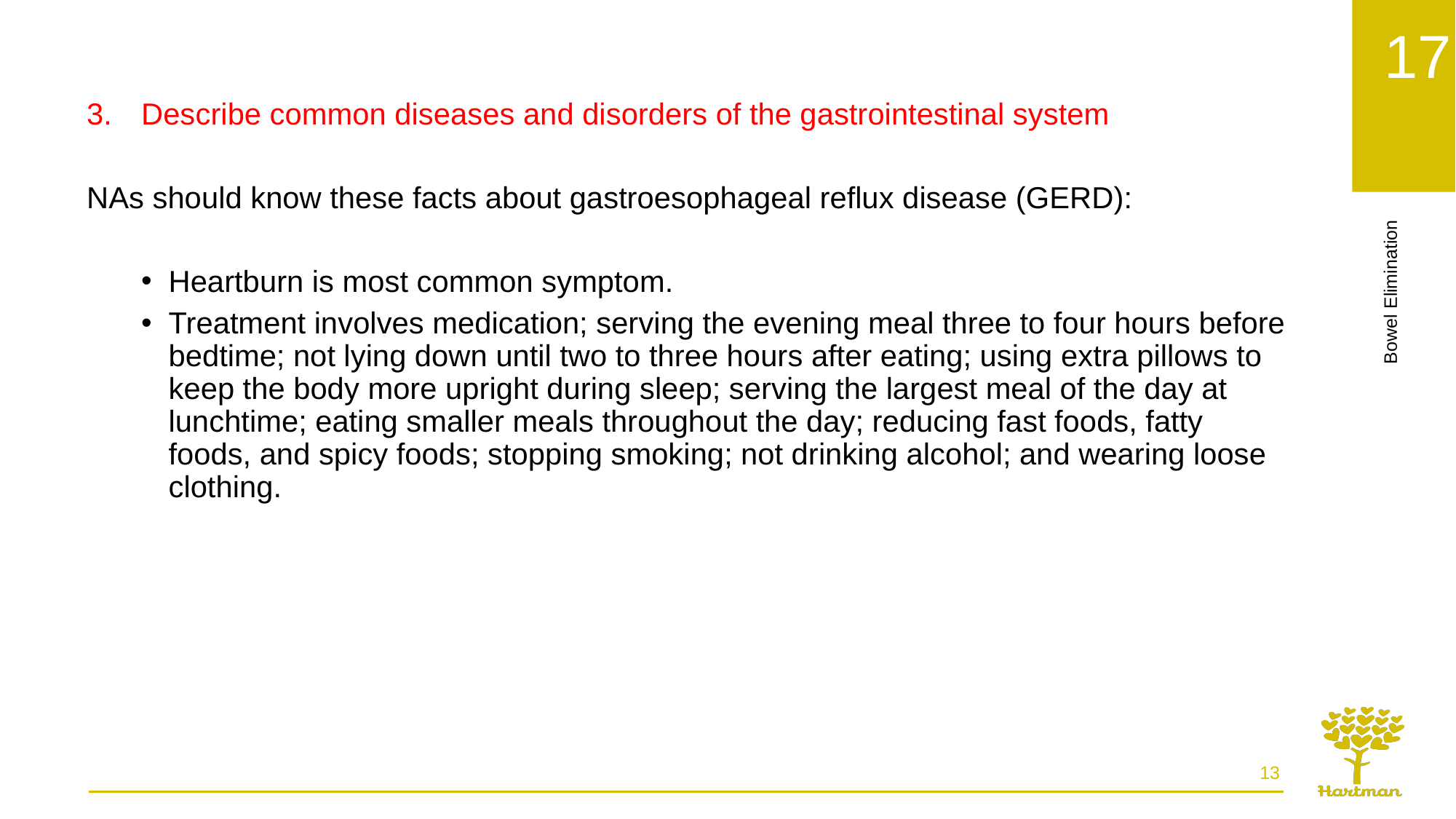

Describe common diseases and disorders of the gastrointestinal system

NAs should know these facts about gastroesophageal reflux disease (GERD):

Heartburn is most common symptom.
Treatment involves medication; serving the evening meal three to four hours before bedtime; not lying down until two to three hours after eating; using extra pillows to keep the body more upright during sleep; serving the largest meal of the day at lunchtime; eating smaller meals throughout the day; reducing fast foods, fatty foods, and spicy foods; stopping smoking; not drinking alcohol; and wearing loose clothing.

13